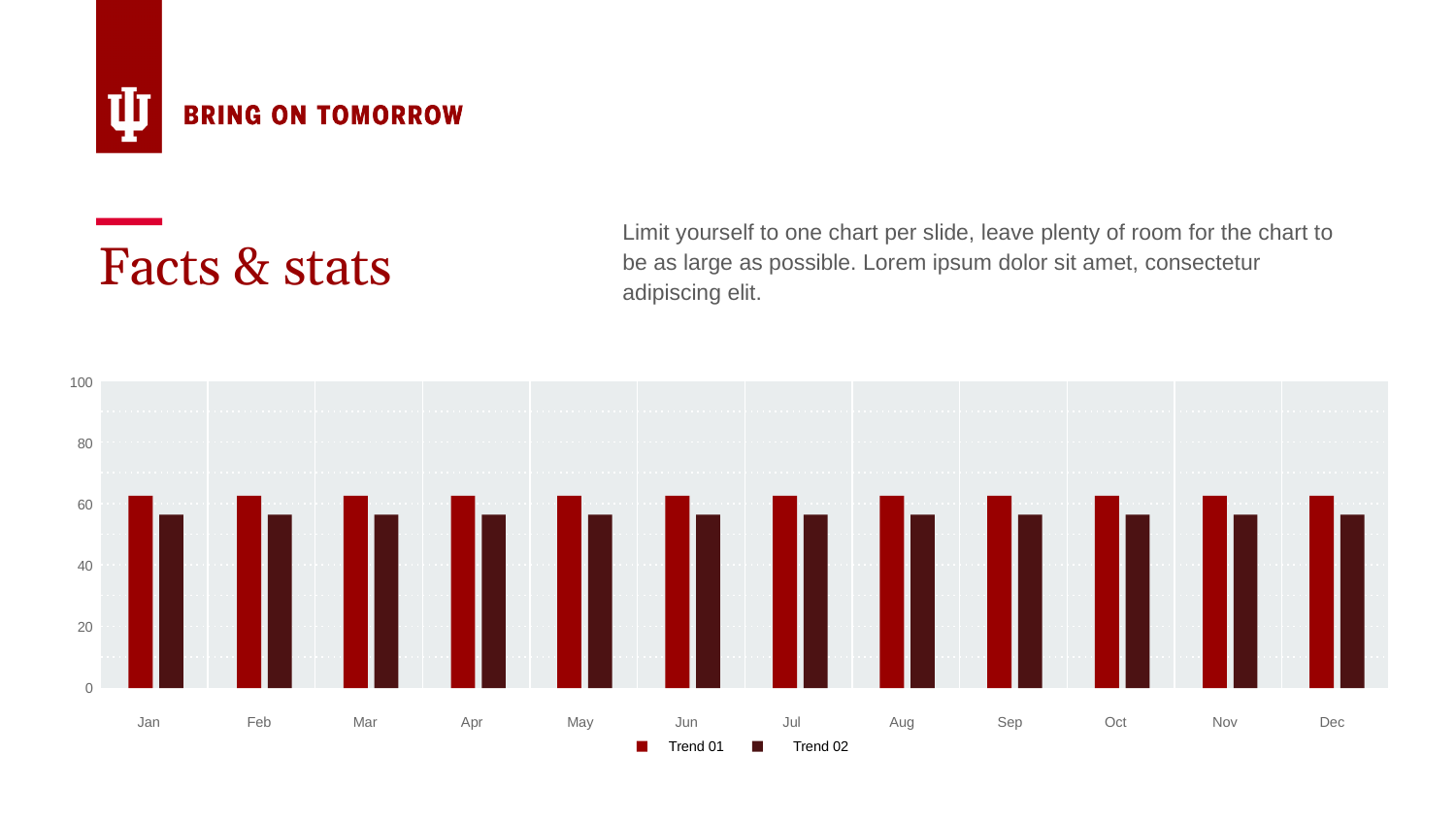

Limit yourself to one chart per slide, leave plenty of room for the chart to be as large as possible. Lorem ipsum dolor sit amet, consectetur adipiscing elit.
Facts & stats
100

80
60
40

20
0
Jan
Mar
Apr
May
Jun
Jul
Aug
Sep
Oct
Nov
Dec
Feb
Trend 01
Trend 02